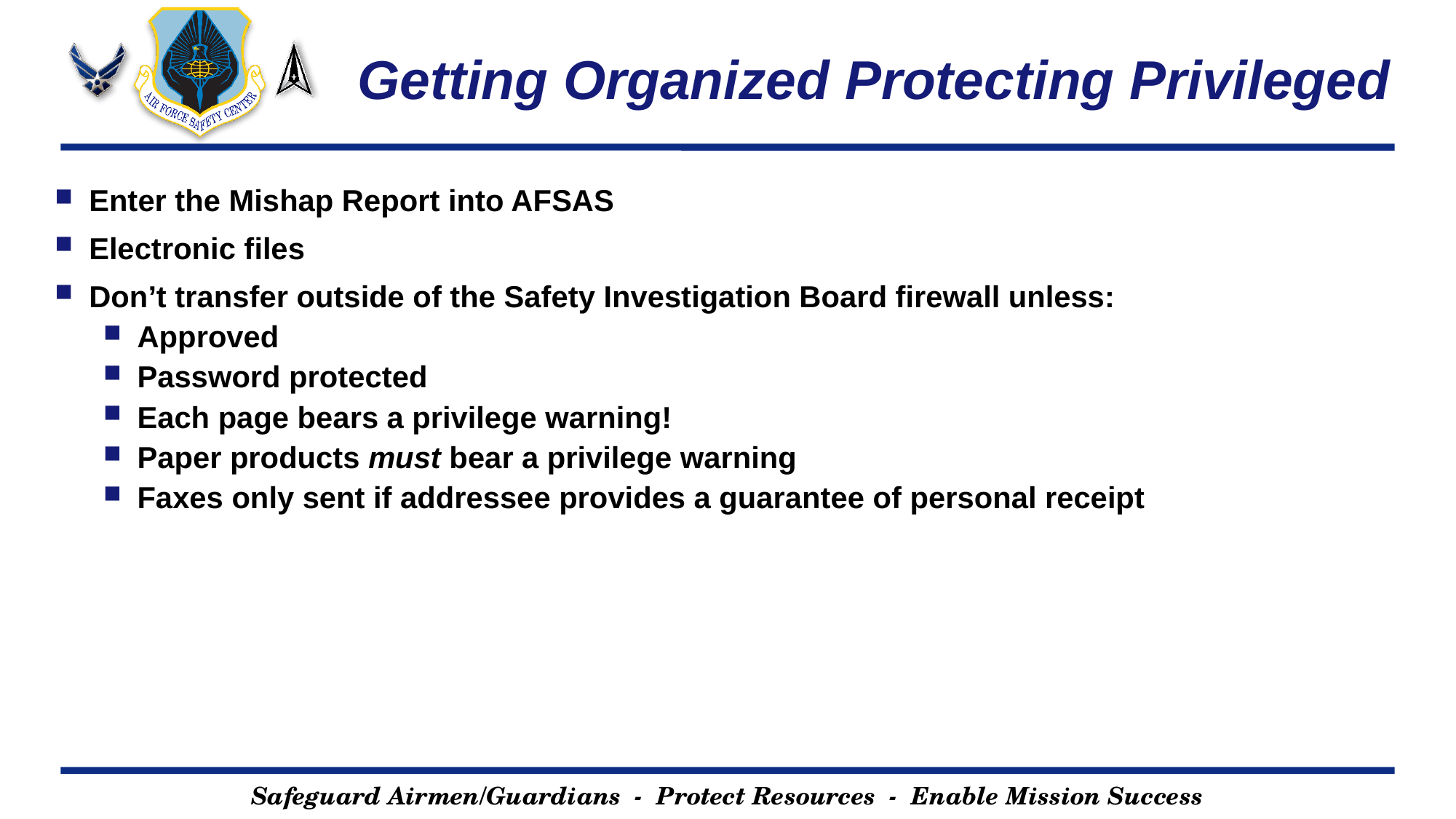

# Getting Organized Protecting Privileged
Enter the Mishap Report into AFSAS
Electronic files
Don’t transfer outside of the Safety Investigation Board firewall unless:
Approved
Password protected
Each page bears a privilege warning!
Paper products must bear a privilege warning
Faxes only sent if addressee provides a guarantee of personal receipt